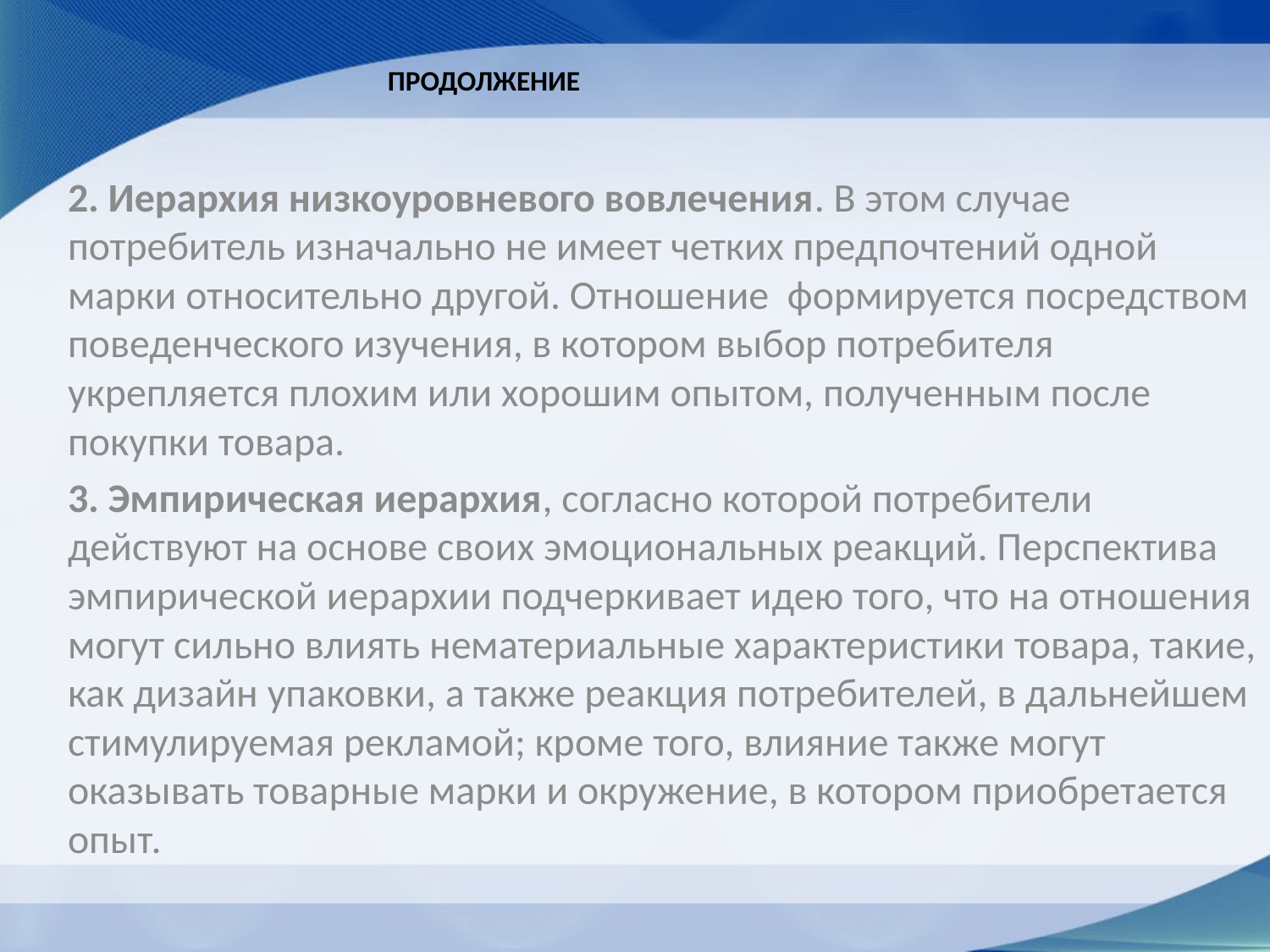

# продолжение

2. Иерархия низкоуровневого вовлечения. В этом случае потребитель изначально не имеет четких предпочтений одной марки относительно другой. Отношение  формируется посредством поведенческого изучения, в котором выбор потребителя укрепляется плохим или хорошим опытом, полученным после покупки товара.
3. Эмпирическая иерархия, согласно которой потребители действуют на основе своих эмоциональных реакций. Перспектива эмпирической иерархии подчеркивает идею того, что на отношения могут сильно влиять нематериальные характеристики товара, такие, как дизайн упаковки, а также реакция потребителей, в дальнейшем стимулируемая рекламой; кроме того, влияние также могут оказывать товарные марки и окружение, в котором приобретается опыт.